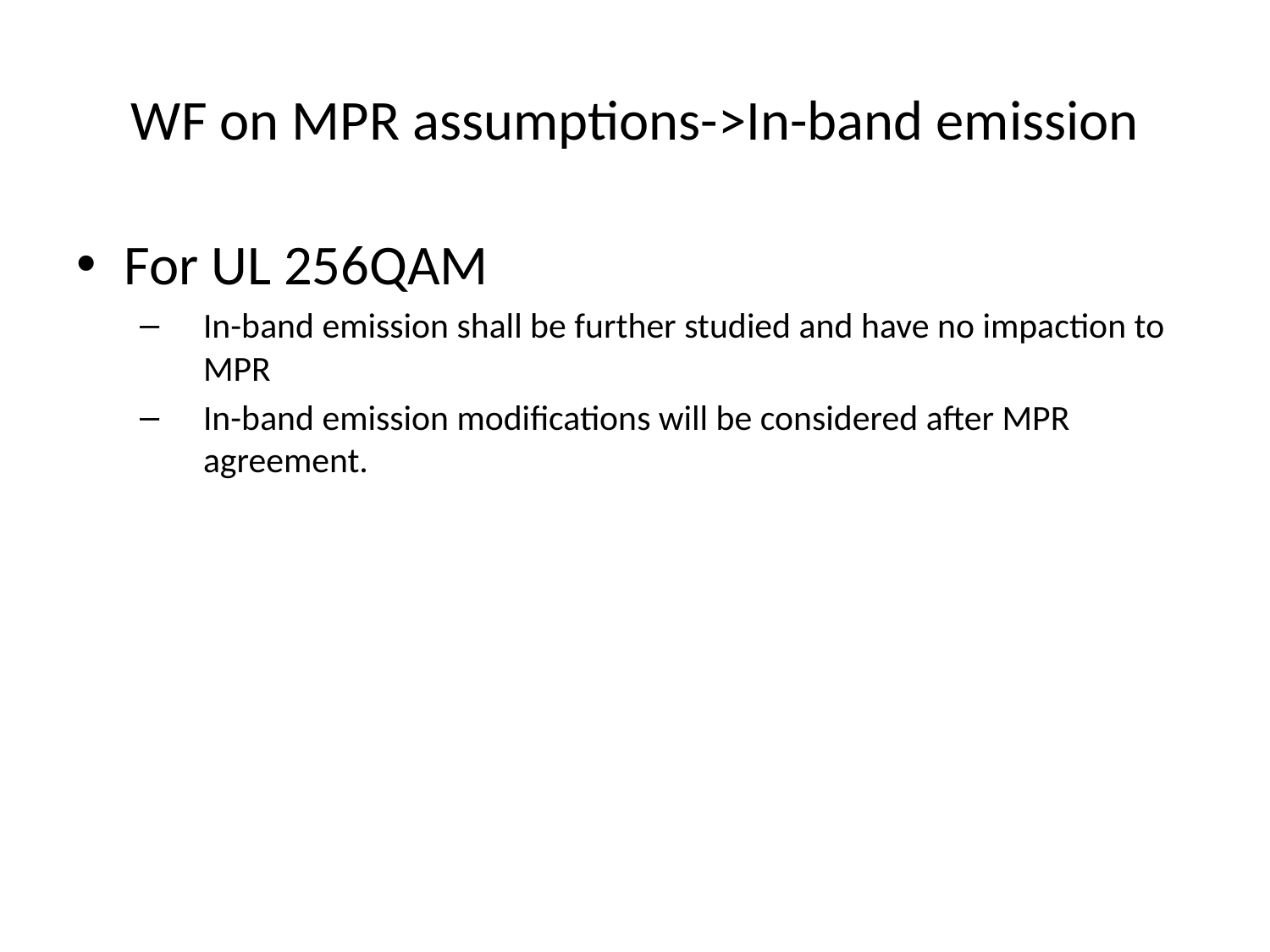

# WF on MPR assumptions->In-band emission
For UL 256QAM
In-band emission shall be further studied and have no impaction to MPR
In-band emission modifications will be considered after MPR agreement.